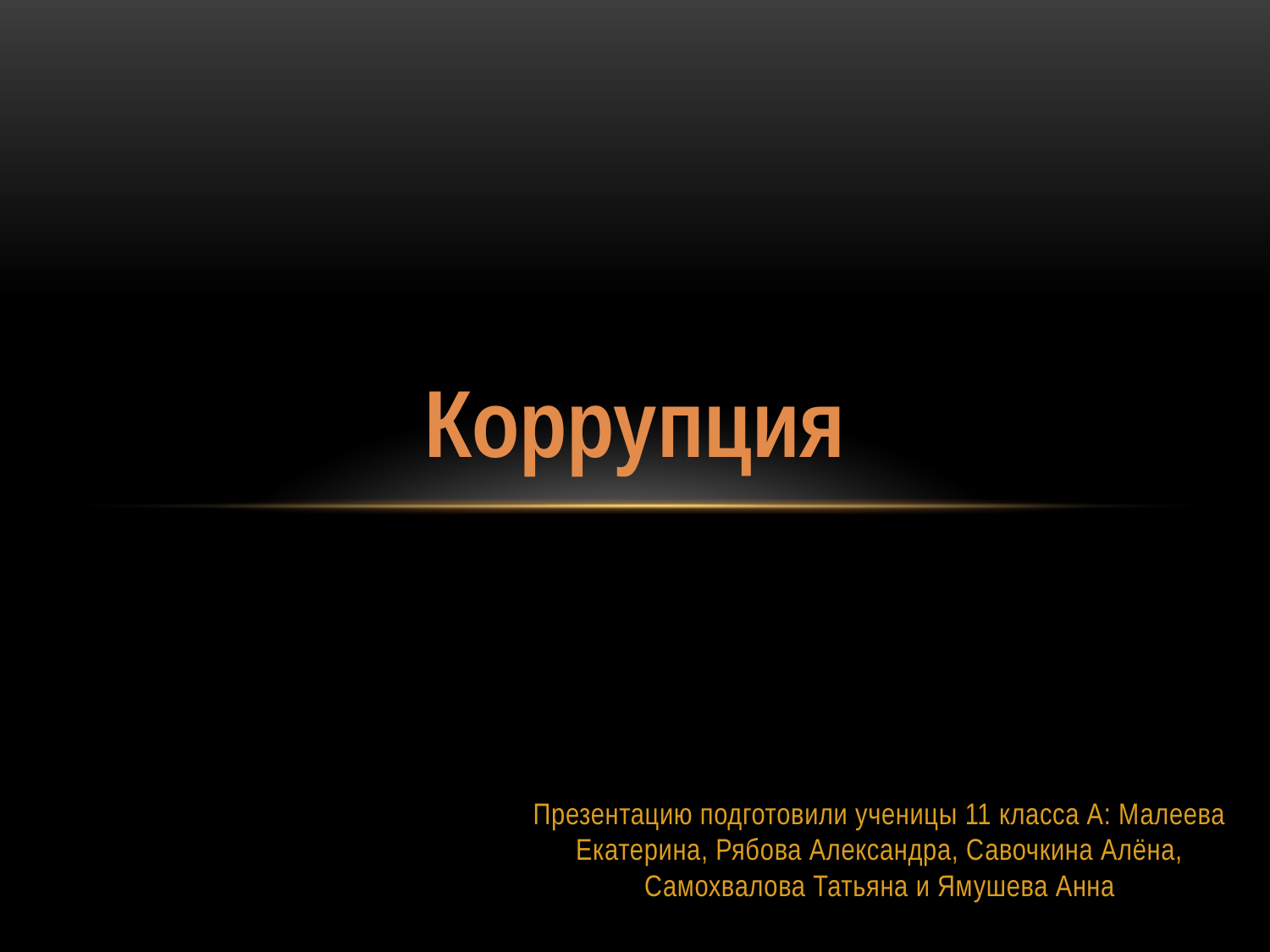

# Коррупция
Презентацию подготовили ученицы 11 класса А: Малеева Екатерина, Рябова Александра, Савочкина Алёна, Самохвалова Татьяна и Ямушева Анна